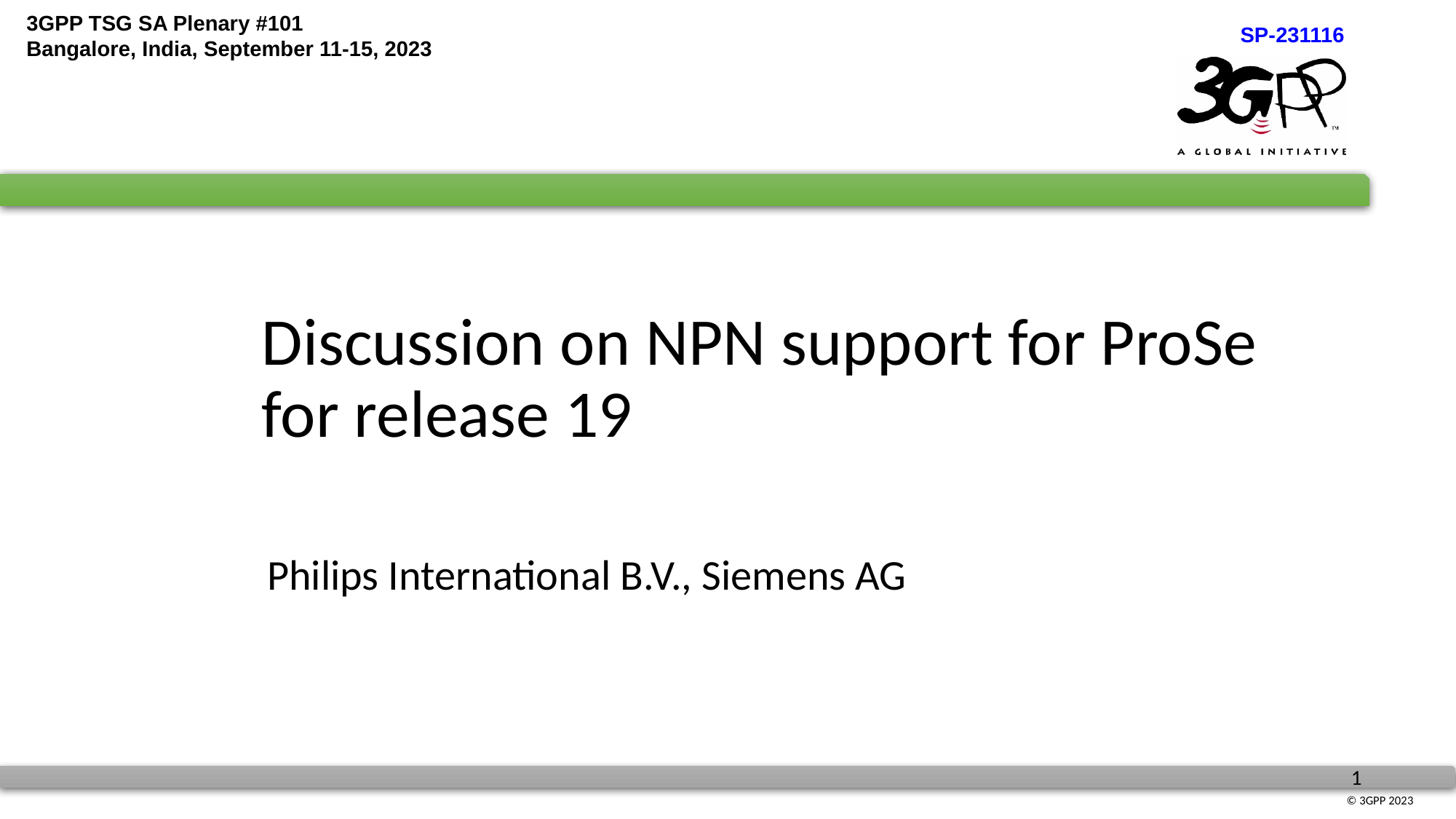

# Discussion on NPN support for ProSe for release 19
Philips International B.V., Siemens AG